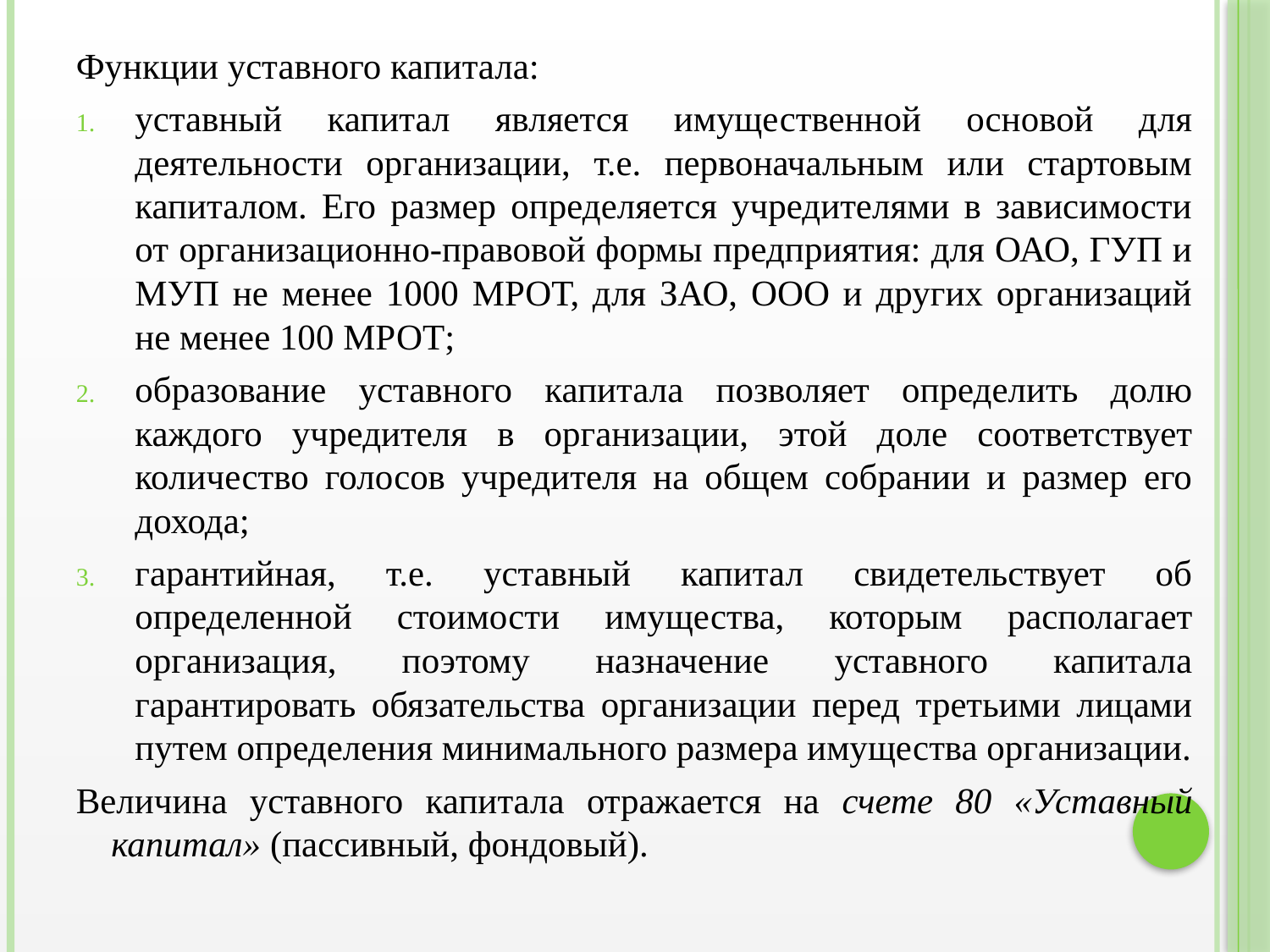

Функции уставного капитала:
уставный капитал является имущественной основой для деятельности организации, т.е. первоначальным или стартовым капиталом. Его размер определяется учредителями в зависимости от организационно-правовой формы предприятия: для ОАО, ГУП и МУП не менее 1000 МРОТ, для ЗАО, ООО и других организаций не менее 100 МРОТ;
образование уставного капитала позволяет определить долю каждого учредителя в организации, этой доле соответствует количество голосов учредителя на общем собрании и размер его дохода;
гарантийная, т.е. уставный капитал свидетельствует об определенной стоимости имущества, которым располагает организация, поэтому назначение уставного капитала гарантировать обязательства организации перед третьими лицами путем определения минимального размера имущества организации.
Величина уставного капитала отражается на счете 80 «Уставный капитал» (пассивный, фондовый).